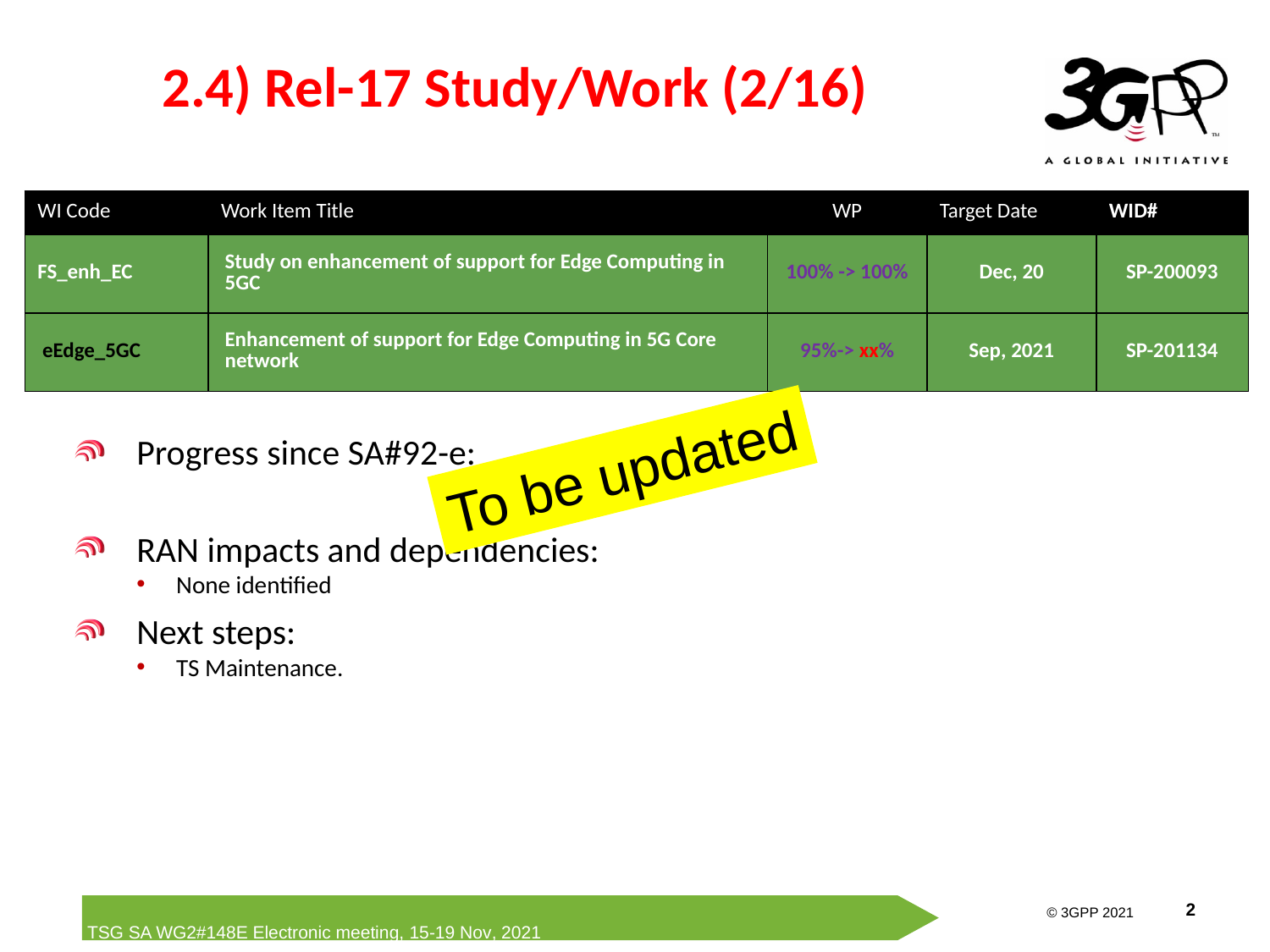

2.4) Rel-17 Study/Work (2/16)
| WI Code | Work Item Title | WP | Target Date | WID# |
| --- | --- | --- | --- | --- |
| FS\_enh\_EC | Study on enhancement of support for Edge Computing in 5GC | 100% -> 100% | Dec, 20 | SP-200093 |
| eEdge\_5GC | Enhancement of support for Edge Computing in 5G Core network | 95%-> xx% | Sep, 2021 | SP-201134 |
Progress since SA#92-e:

RAN impacts and dependencies:
None identified
Next steps:
TS Maintenance.

To be updated